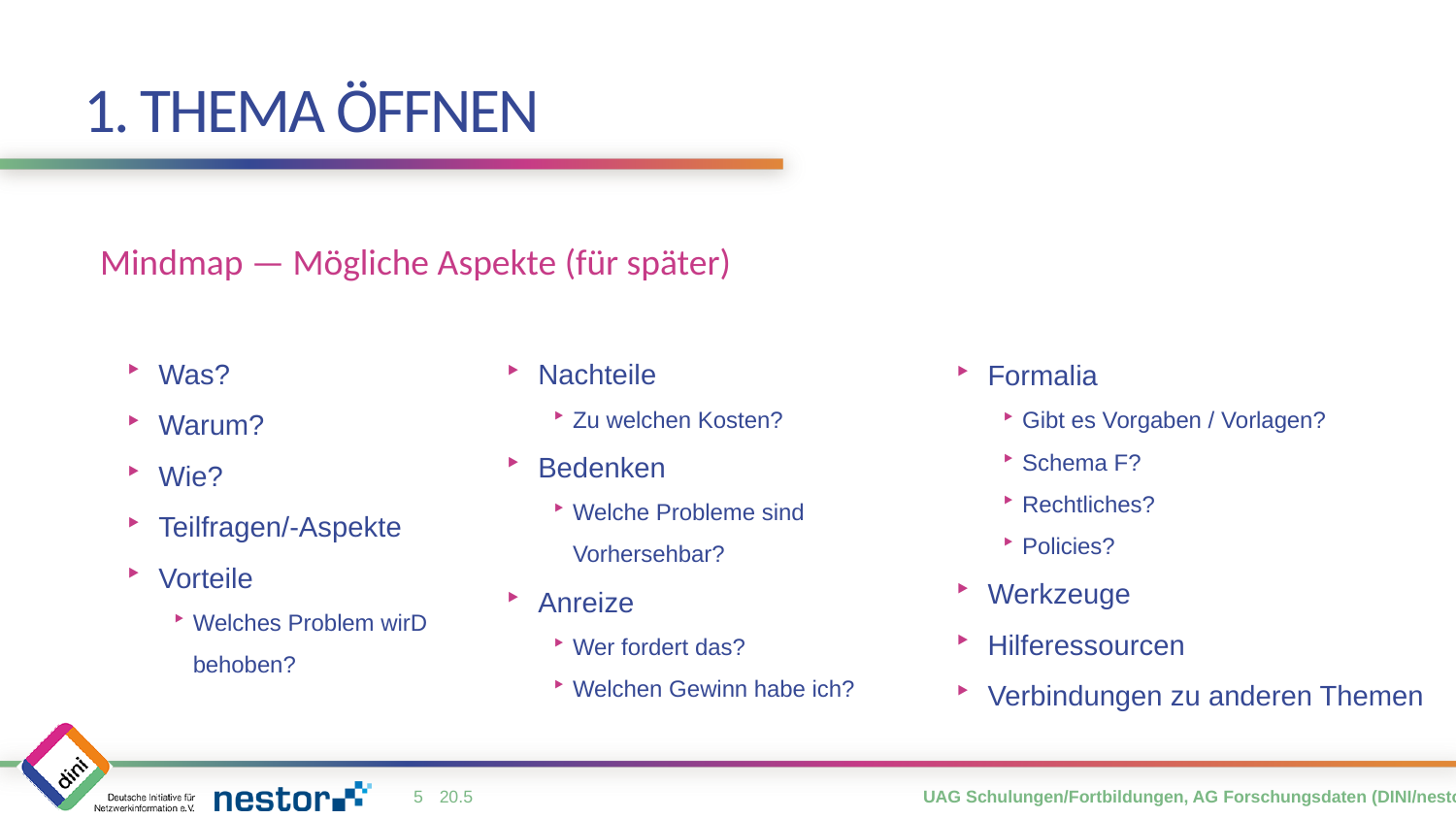

# 1. Thema öffnen
Mindmap — Mögliche Aspekte (für später)
Was?
Warum?
Wie?
Teilfragen/-Aspekte
Vorteile
Welches Problem wirD behoben?
Nachteile
Zu welchen Kosten?
Bedenken
Welche Probleme sind Vorhersehbar?
Anreize
Wer fordert das?
Welchen Gewinn habe ich?
Formalia
Gibt es Vorgaben / Vorlagen?
Schema F?
Rechtliches?
Policies?
Werkzeuge
Hilferessourcen
Verbindungen zu anderen Themen
5
20.5